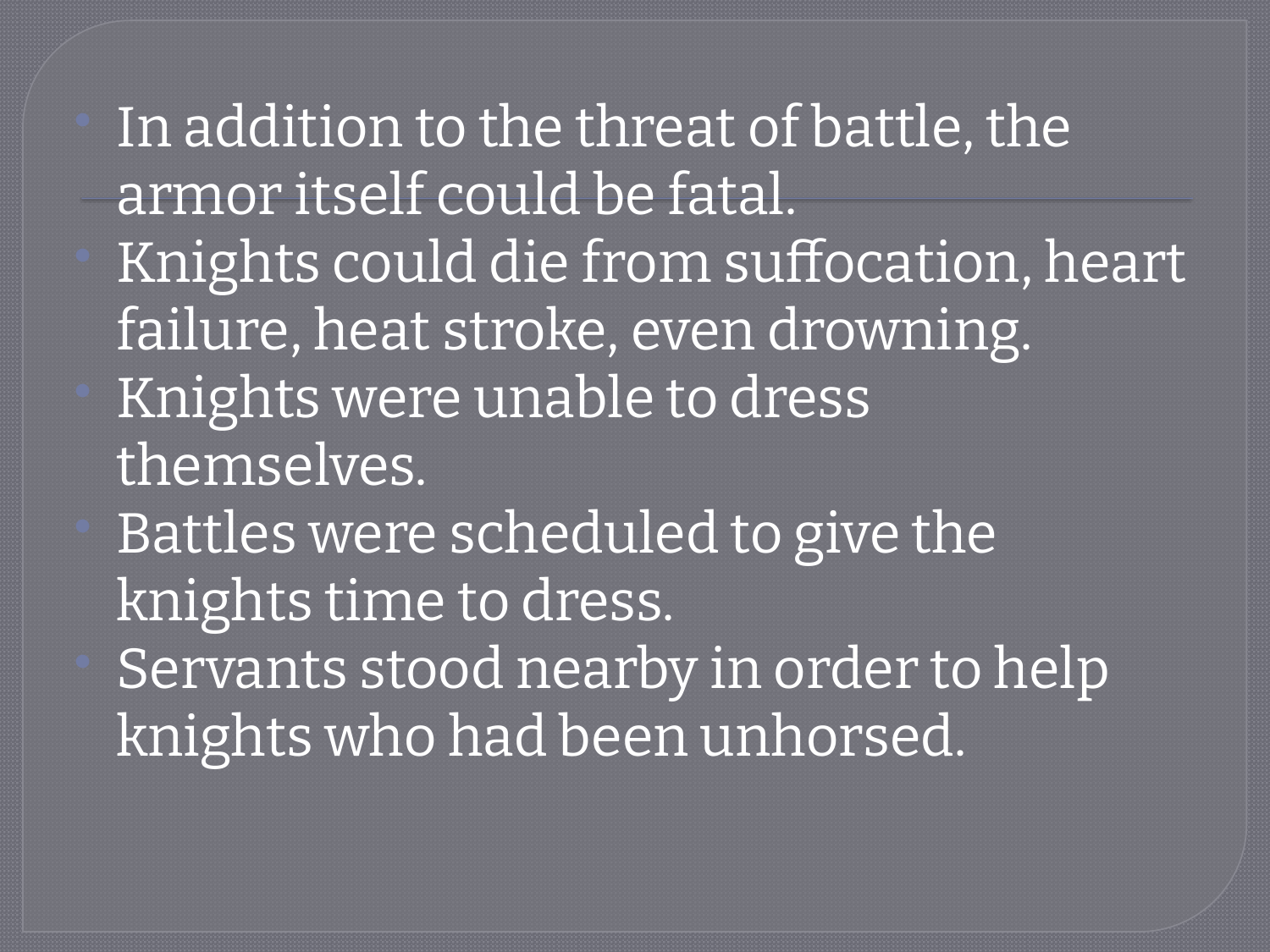

In addition to the threat of battle, the armor itself could be fatal.
Knights could die from suffocation, heart failure, heat stroke, even drowning.
Knights were unable to dress themselves.
Battles were scheduled to give the knights time to dress.
Servants stood nearby in order to help knights who had been unhorsed.